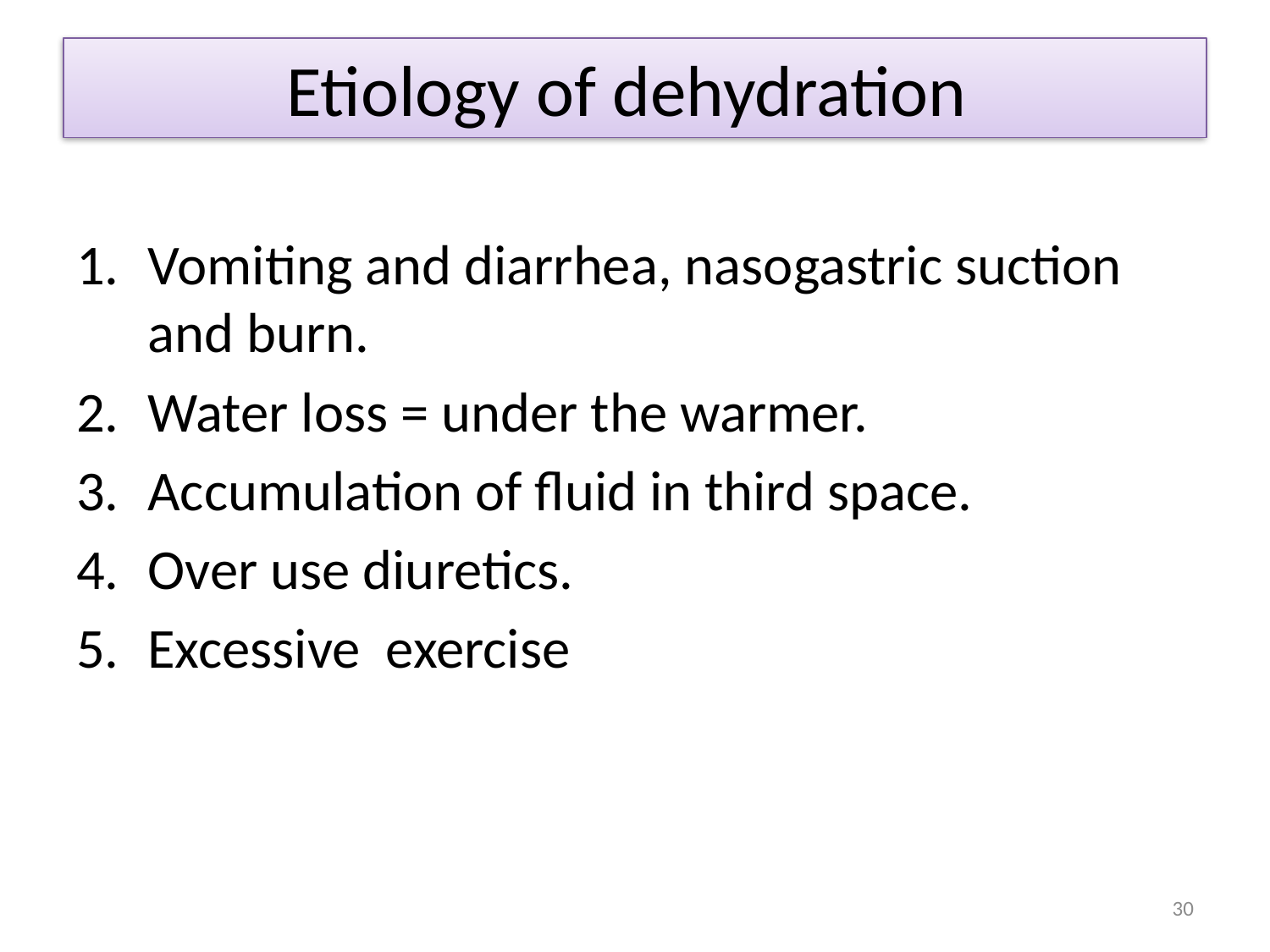

# Etiology of dehydration
Vomiting and diarrhea, nasogastric suction and burn.
Water loss = under the warmer.
Accumulation of fluid in third space.
Over use diuretics.
Excessive  exercise
30